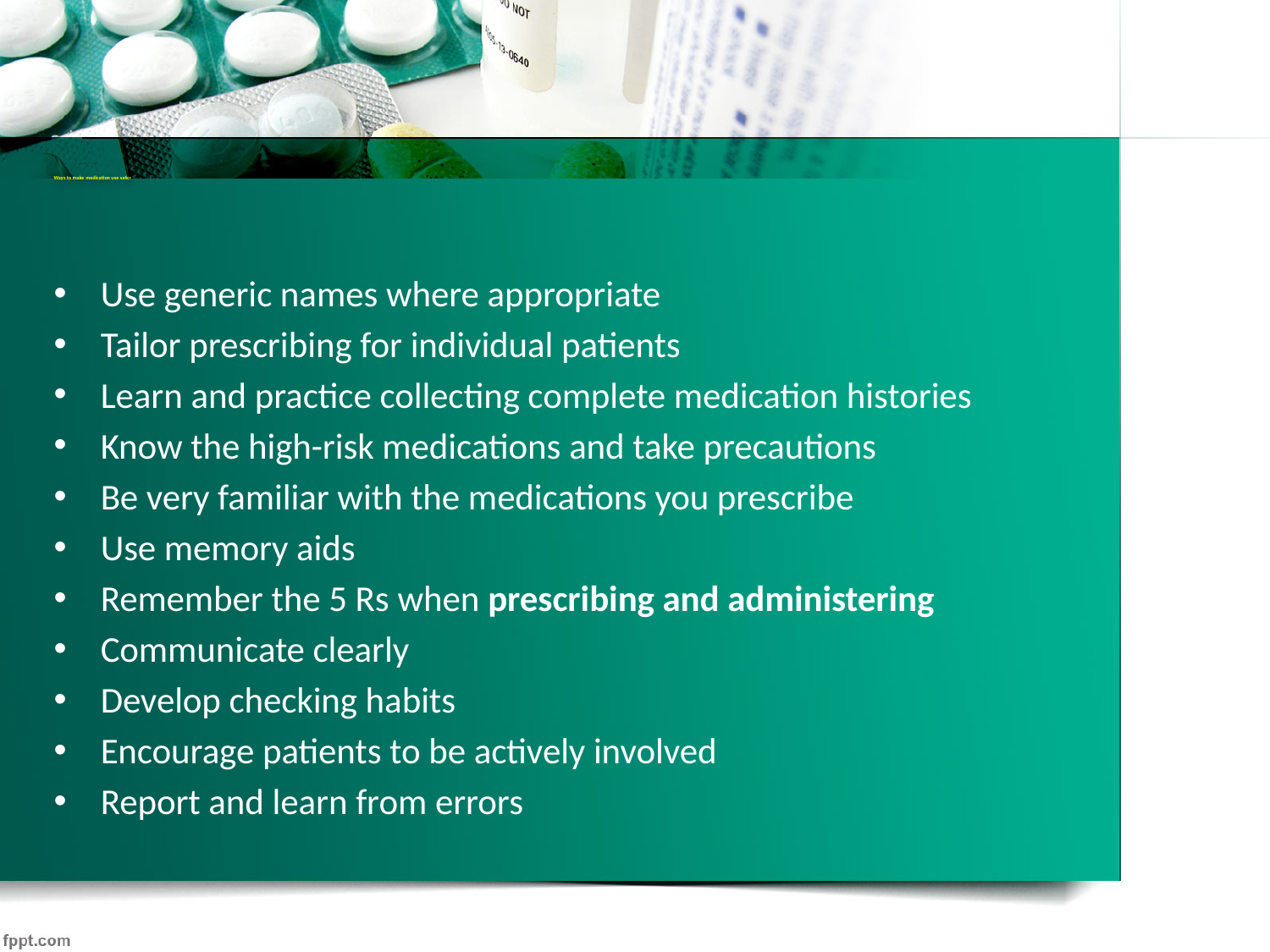

# Ways to make medication use safer
Use generic names where appropriate
Tailor prescribing for individual patients
Learn and practice collecting complete medication histories
Know the high-risk medications and take precautions
Be very familiar with the medications you prescribe
Use memory aids
Remember the 5 Rs when prescribing and administering
Communicate clearly
Develop checking habits
Encourage patients to be actively involved
Report and learn from errors